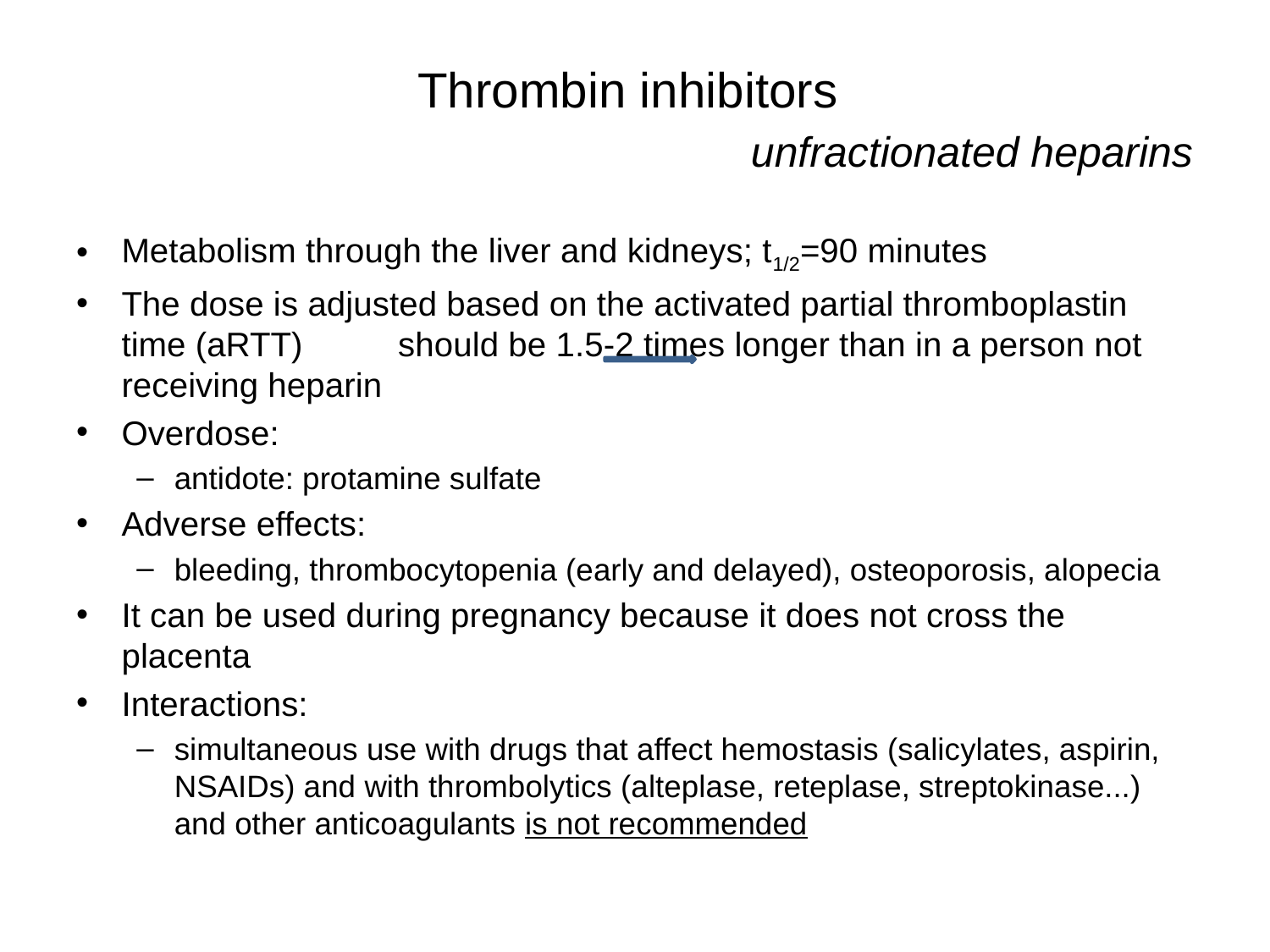

# Thrombin inhibitors unfractionated heparins
Metabolism through the liver and kidneys; t1/2=90 minutes
The dose is adjusted based on the activated partial thromboplastin time (aRTT)          should be 1.5-2 times longer than in a person not receiving heparin
Overdose:
antidote: protamine sulfate
Adverse effects:
bleeding, thrombocytopenia (early and delayed), osteoporosis, alopecia
It can be used during pregnancy because it does not cross the placenta
Interactions:
simultaneous use with drugs that affect hemostasis (salicylates, aspirin, NSAIDs) and with thrombolytics (alteplase, reteplase, streptokinase...) and other anticoagulants is not recommended